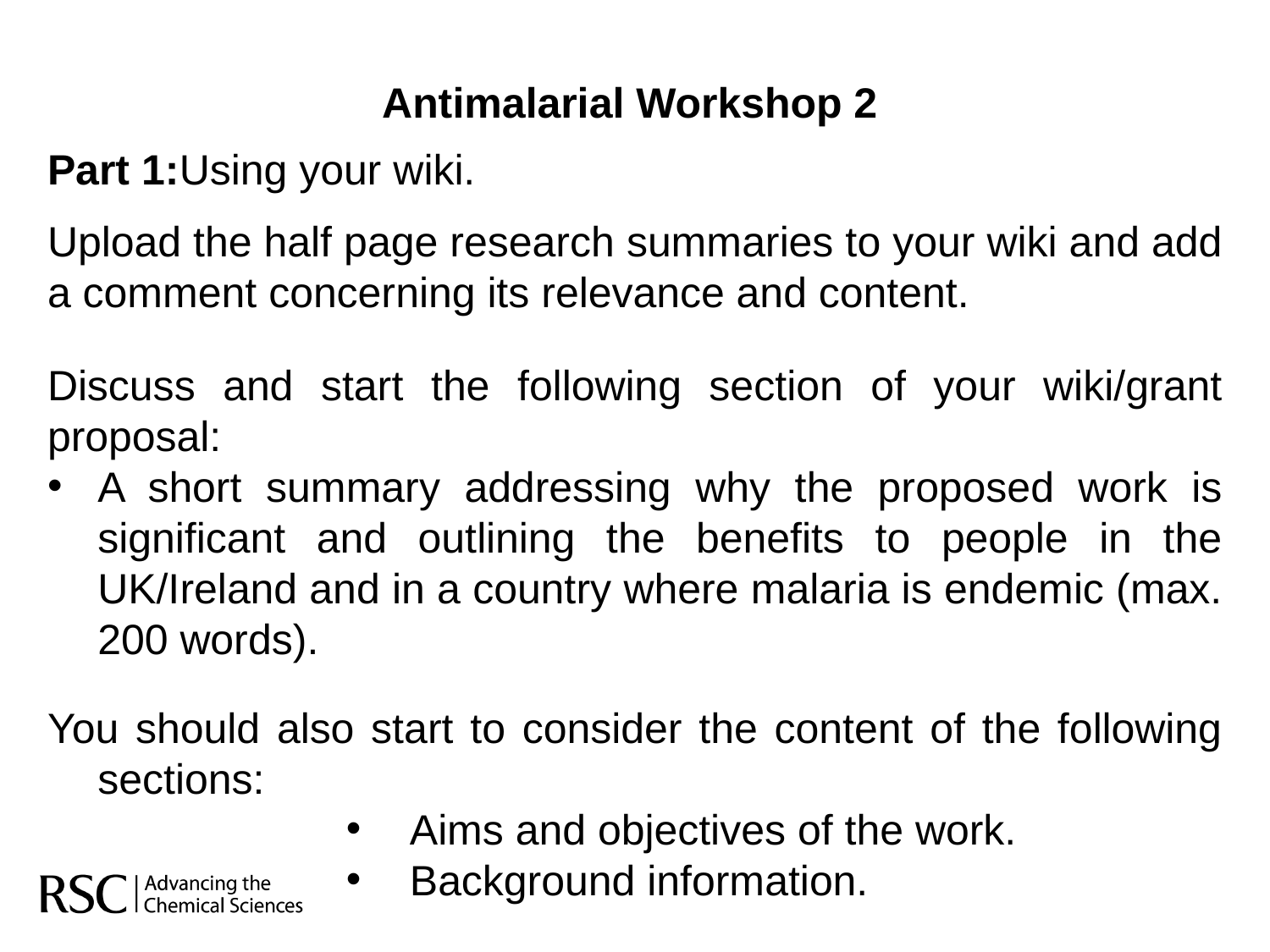

Antimalarial Workshop 2
Part 1:Using your wiki.

Upload the half page research summaries to your wiki and add a comment concerning its relevance and content.

Discuss and start the following section of your wiki/grant proposal:
A short summary addressing why the proposed work is significant and outlining the benefits to people in the UK/Ireland and in a country where malaria is endemic (max. 200 words).

You should also start to consider the content of the following sections:
Aims and objectives of the work.
Background information.